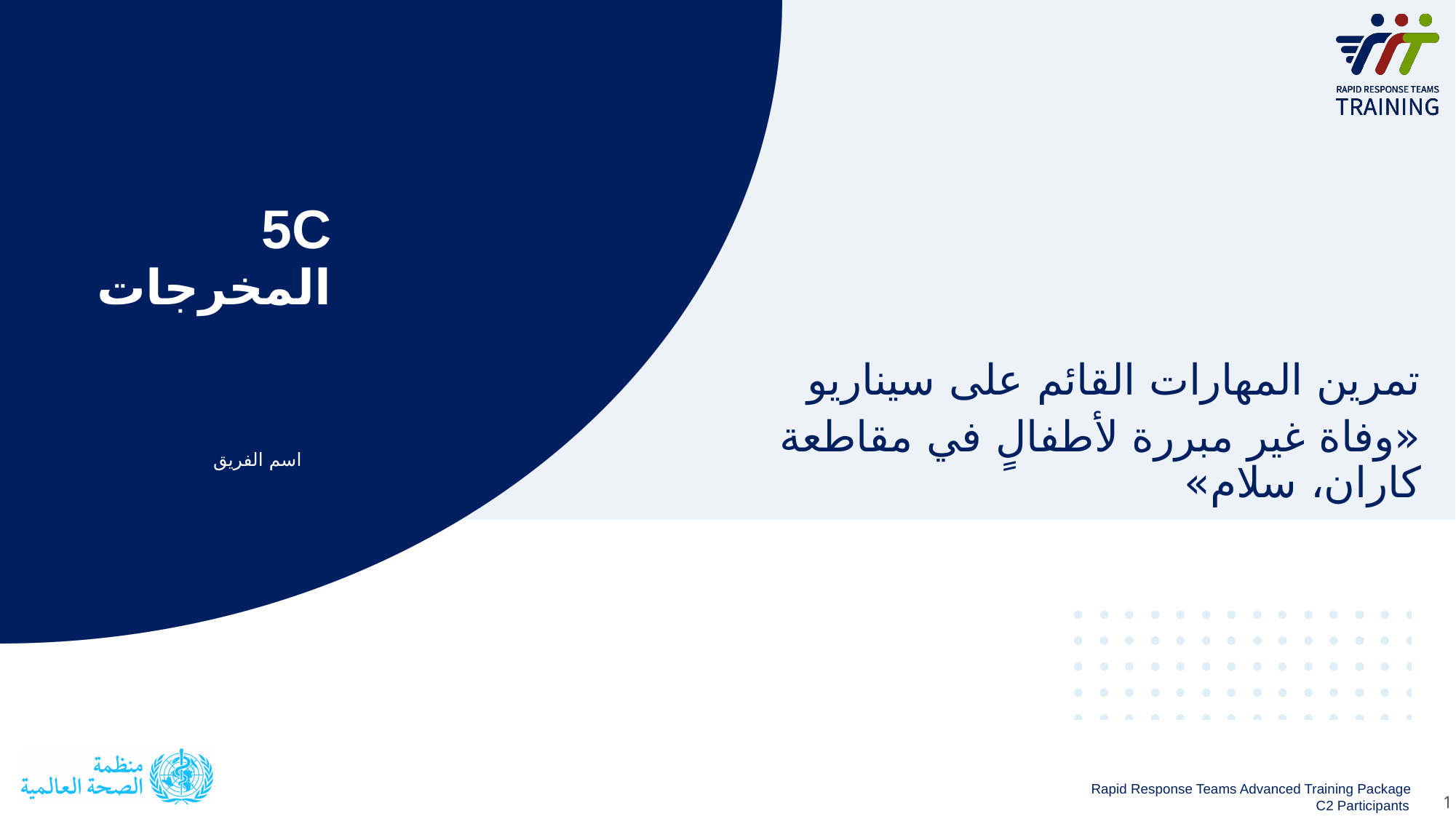

5C
المخرجات
تمرين المهارات القائم على سيناريو
«وفاة غير مبررة لأطفالٍ في مقاطعة كاران، سلام»
# اسم الفريق
1